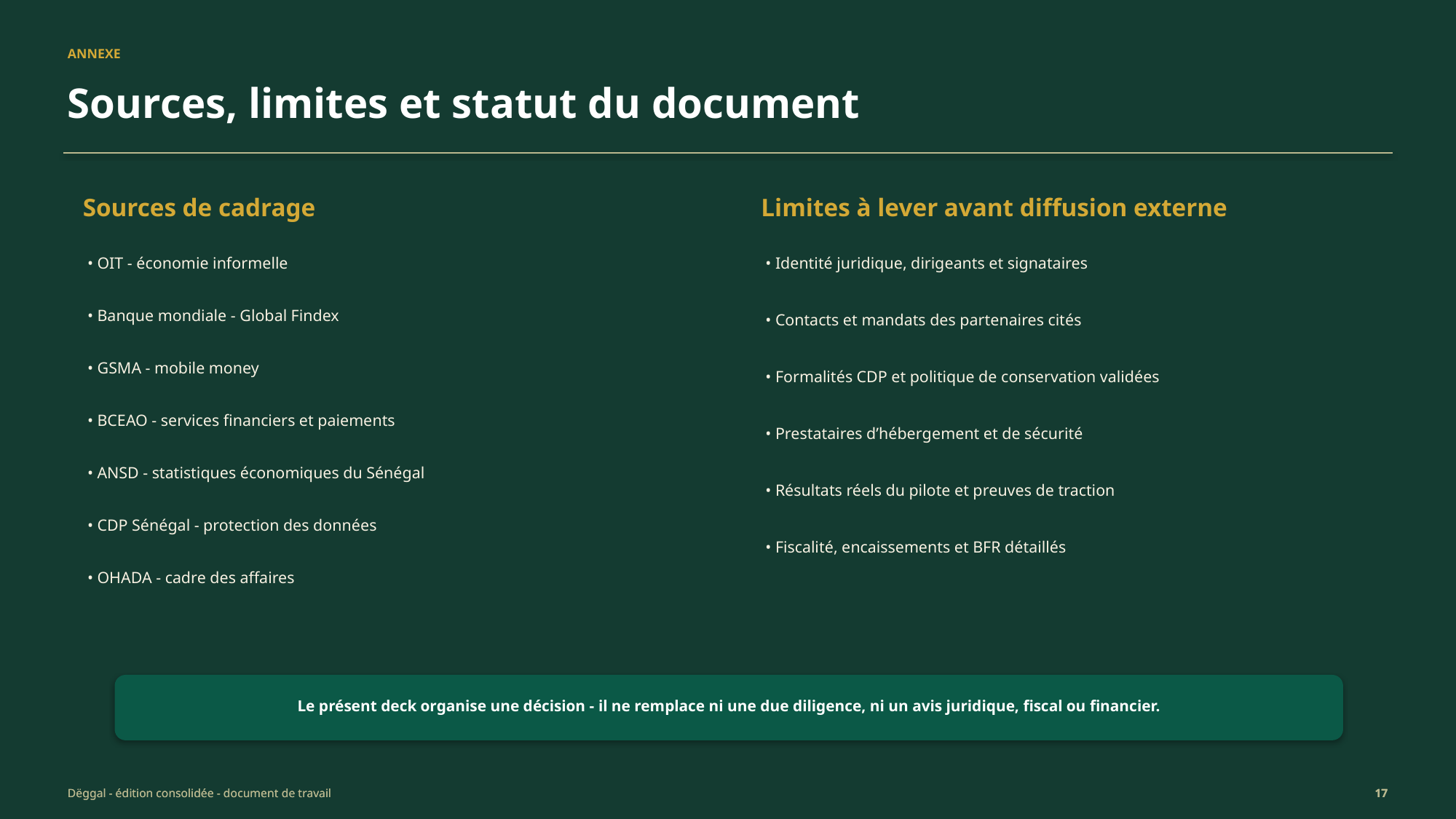

ANNEXE
Sources, limites et statut du document
Sources de cadrage
Limites à lever avant diffusion externe
• OIT - économie informelle
• Identité juridique, dirigeants et signataires
• Banque mondiale - Global Findex
• Contacts et mandats des partenaires cités
• GSMA - mobile money
• Formalités CDP et politique de conservation validées
• BCEAO - services financiers et paiements
• Prestataires d’hébergement et de sécurité
• ANSD - statistiques économiques du Sénégal
• Résultats réels du pilote et preuves de traction
• CDP Sénégal - protection des données
• Fiscalité, encaissements et BFR détaillés
• OHADA - cadre des affaires

Le présent deck organise une décision - il ne remplace ni une due diligence, ni un avis juridique, fiscal ou financier.
Dëggal - édition consolidée - document de travail
Dëggal - édition consolidée - document de travail
17
17